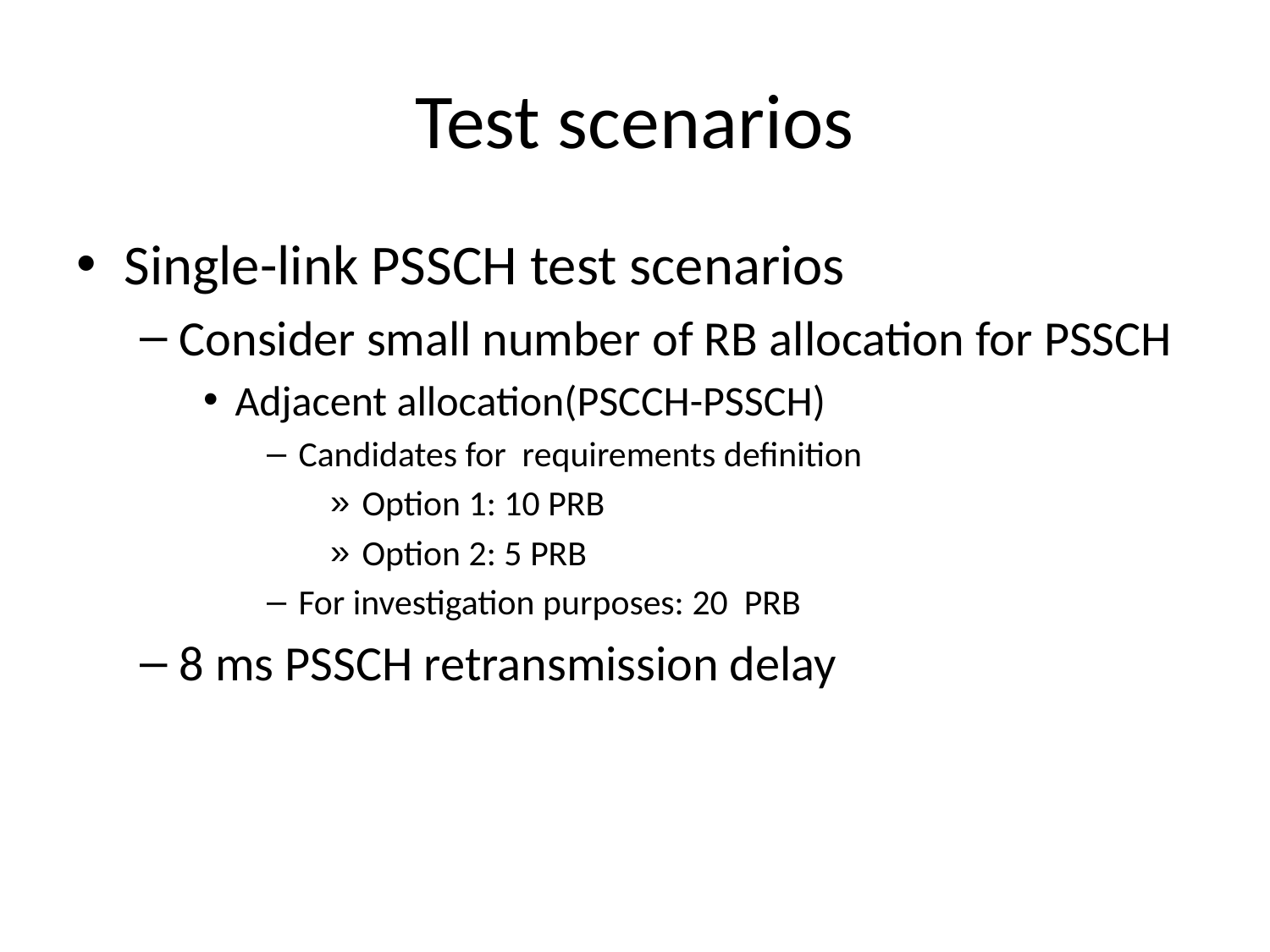

# Test scenarios
Single-link PSSCH test scenarios
Consider small number of RB allocation for PSSCH
Adjacent allocation(PSCCH-PSSCH)
Candidates for  requirements definition
Option 1: 10 PRB
Option 2: 5 PRB
For investigation purposes: 20  PRB
8 ms PSSCH retransmission delay